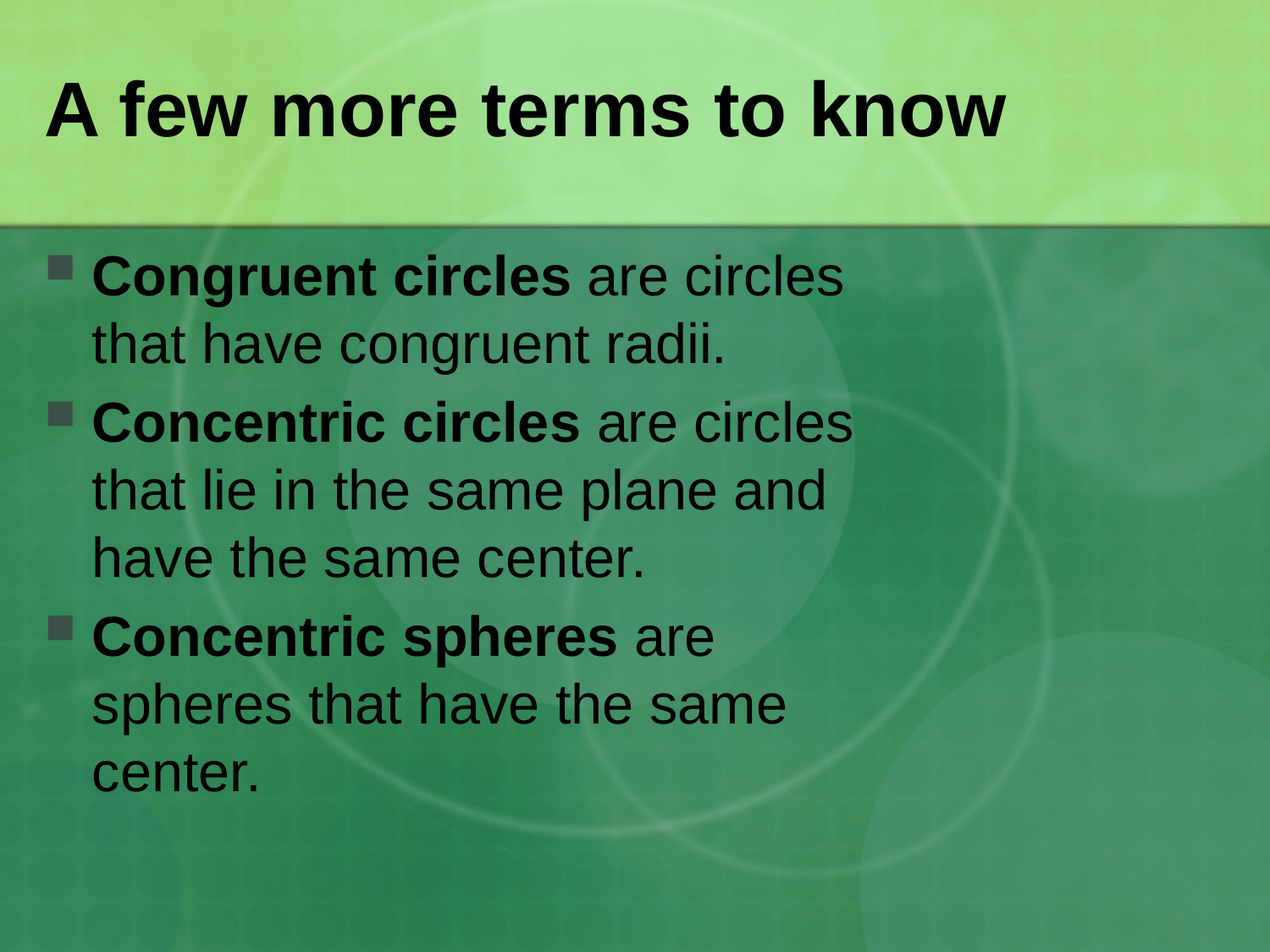

# A few more terms to know
Congruent circles are circles that have congruent radii.
Concentric circles are circles that lie in the same plane and have the same center.
Concentric spheres are spheres that have the same center.